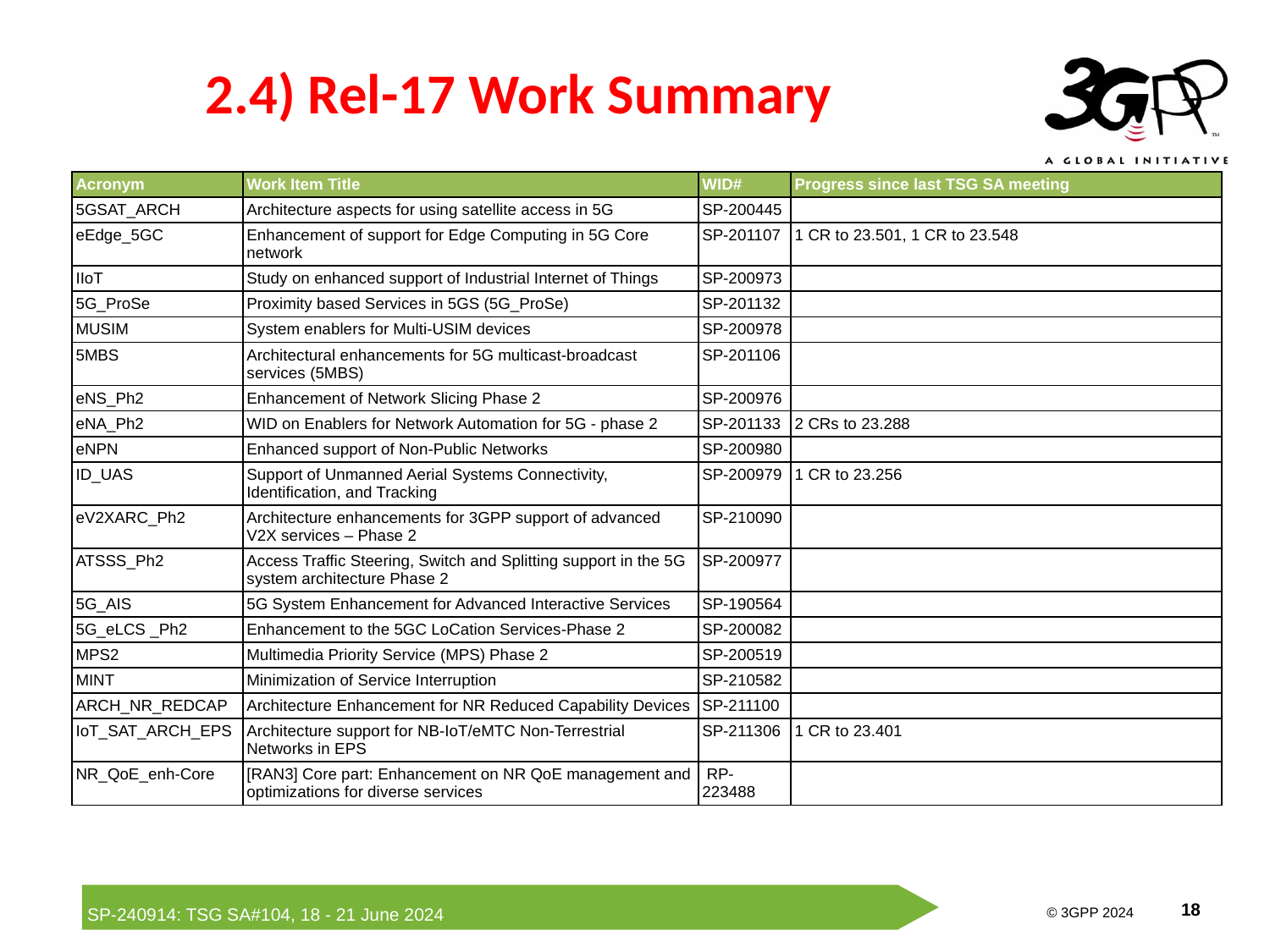

# 2.4) Rel-17 Work Summary
| Acronym | Work Item Title | WID# | Progress since last TSG SA meeting |
| --- | --- | --- | --- |
| 5GSAT\_ARCH | Architecture aspects for using satellite access in 5G | SP-200445 |  |
| eEdge\_5GC | Enhancement of support for Edge Computing in 5G Core network | SP-201107 | 1 CR to 23.501, 1 CR to 23.548 |
| IIoT | Study on enhanced support of Industrial Internet of Things | SP-200973 |  |
| 5G\_ProSe | Proximity based Services in 5GS (5G\_ProSe) | SP-201132 |  |
| MUSIM | System enablers for Multi-USIM devices | SP-200978 |  |
| 5MBS | Architectural enhancements for 5G multicast-broadcast services (5MBS) | SP-201106 |  |
| eNS\_Ph2 | Enhancement of Network Slicing Phase 2 | SP-200976 |  |
| eNA\_Ph2 | WID on Enablers for Network Automation for 5G - phase 2 | SP-201133 | 2 CRs to 23.288 |
| eNPN | Enhanced support of Non-Public Networks | SP-200980 |  |
| ID\_UAS | Support of Unmanned Aerial Systems Connectivity, Identification, and Tracking | SP-200979 | 1 CR to 23.256 |
| eV2XARC\_Ph2 | Architecture enhancements for 3GPP support of advanced V2X services – Phase 2 | SP-210090 |  |
| ATSSS\_Ph2 | Access Traffic Steering, Switch and Splitting support in the 5G system architecture Phase 2 | SP-200977 |  |
| 5G\_AIS | 5G System Enhancement for Advanced Interactive Services | SP-190564 |  |
| 5G\_eLCS \_Ph2 | Enhancement to the 5GC LoCation Services-Phase 2 | SP-200082 |  |
| MPS2 | Multimedia Priority Service (MPS) Phase 2 | SP-200519 |  |
| MINT | Minimization of Service Interruption | SP-210582 |  |
| ARCH\_NR\_REDCAP | Architecture Enhancement for NR Reduced Capability Devices | SP-211100 |  |
| IoT\_SAT\_ARCH\_EPS | Architecture support for NB-IoT/eMTC Non-Terrestrial Networks in EPS | SP-211306 | 1 CR to 23.401 |
| NR\_QoE\_enh-Core | [RAN3] Core part: Enhancement on NR QoE management and optimizations for diverse services | RP-223488 |  |